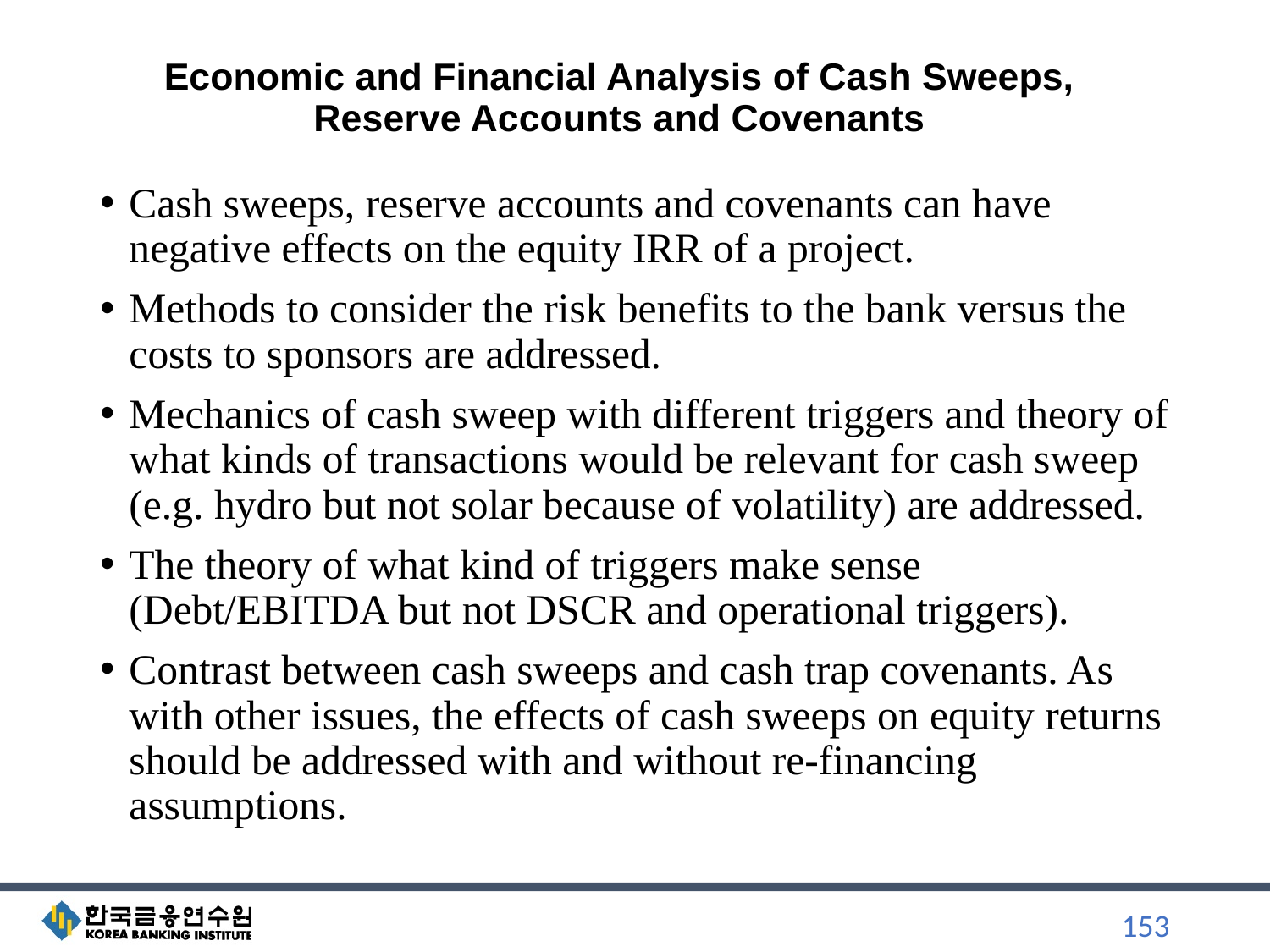

# Economic and Financial Analysis of Cash Sweeps, Reserve Accounts and Covenants
Cash sweeps, reserve accounts and covenants can have negative effects on the equity IRR of a project.
Methods to consider the risk benefits to the bank versus the costs to sponsors are addressed.
Mechanics of cash sweep with different triggers and theory of what kinds of transactions would be relevant for cash sweep (e.g. hydro but not solar because of volatility) are addressed.
The theory of what kind of triggers make sense (Debt/EBITDA but not DSCR and operational triggers).
Contrast between cash sweeps and cash trap covenants. As with other issues, the effects of cash sweeps on equity returns should be addressed with and without re-financing assumptions.

153